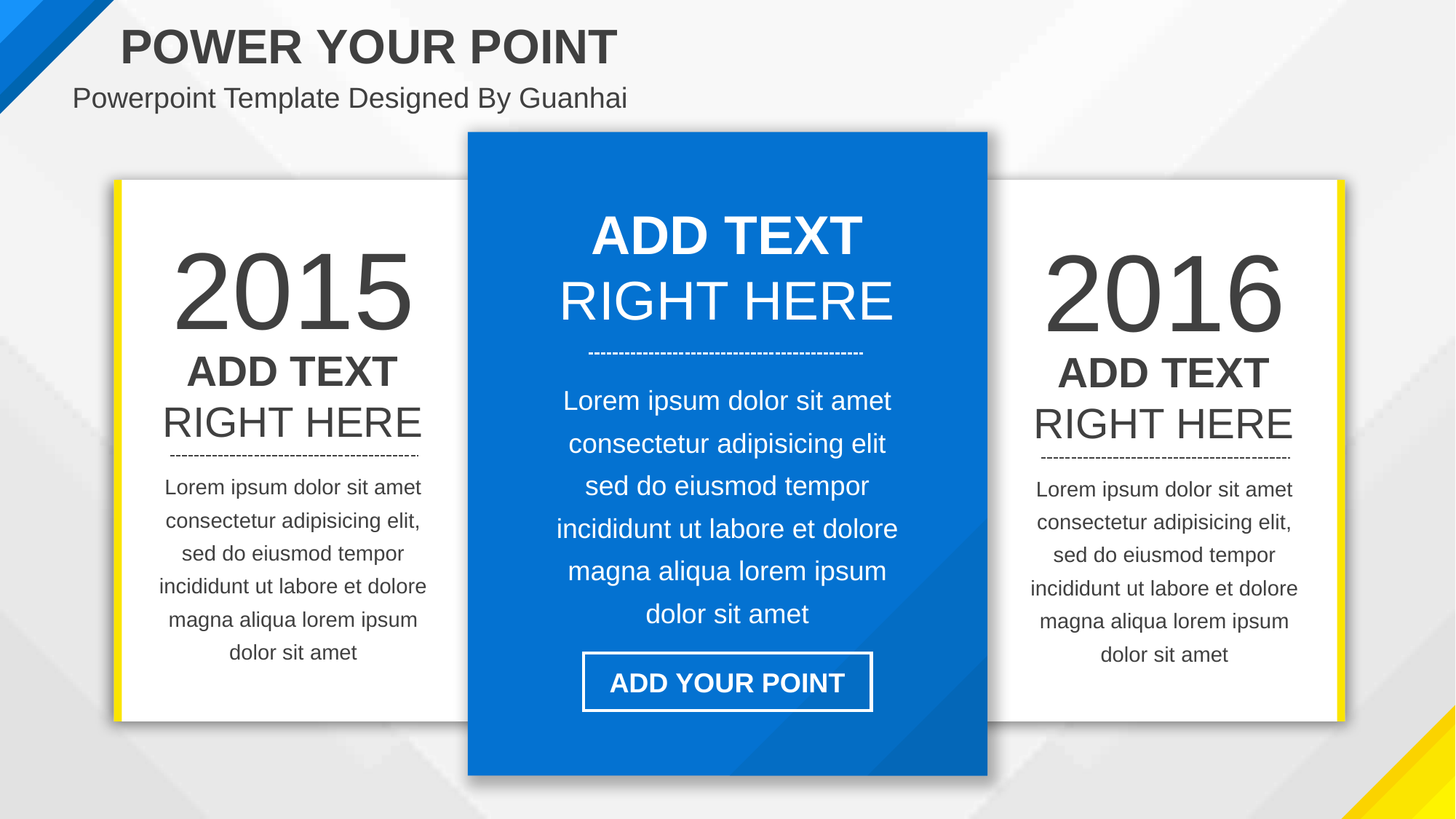

POWER YOUR POINT
Powerpoint Template Designed By Guanhai

ADD TEXT
RIGHT HERE
2015
2016
ADD TEXT
RIGHT HERE
ADD TEXT
RIGHT HERE
Lorem ipsum dolor sit amet
consectetur adipisicing elit
sed do eiusmod tempor incididunt ut labore et dolore magna aliqua lorem ipsum dolor sit amet
Lorem ipsum dolor sit amet
consectetur adipisicing elit, sed do eiusmod tempor incididunt ut labore et dolore magna aliqua lorem ipsum dolor sit amet
Lorem ipsum dolor sit amet
consectetur adipisicing elit, sed do eiusmod tempor incididunt ut labore et dolore magna aliqua lorem ipsum dolor sit amet
ADD YOUR POINT